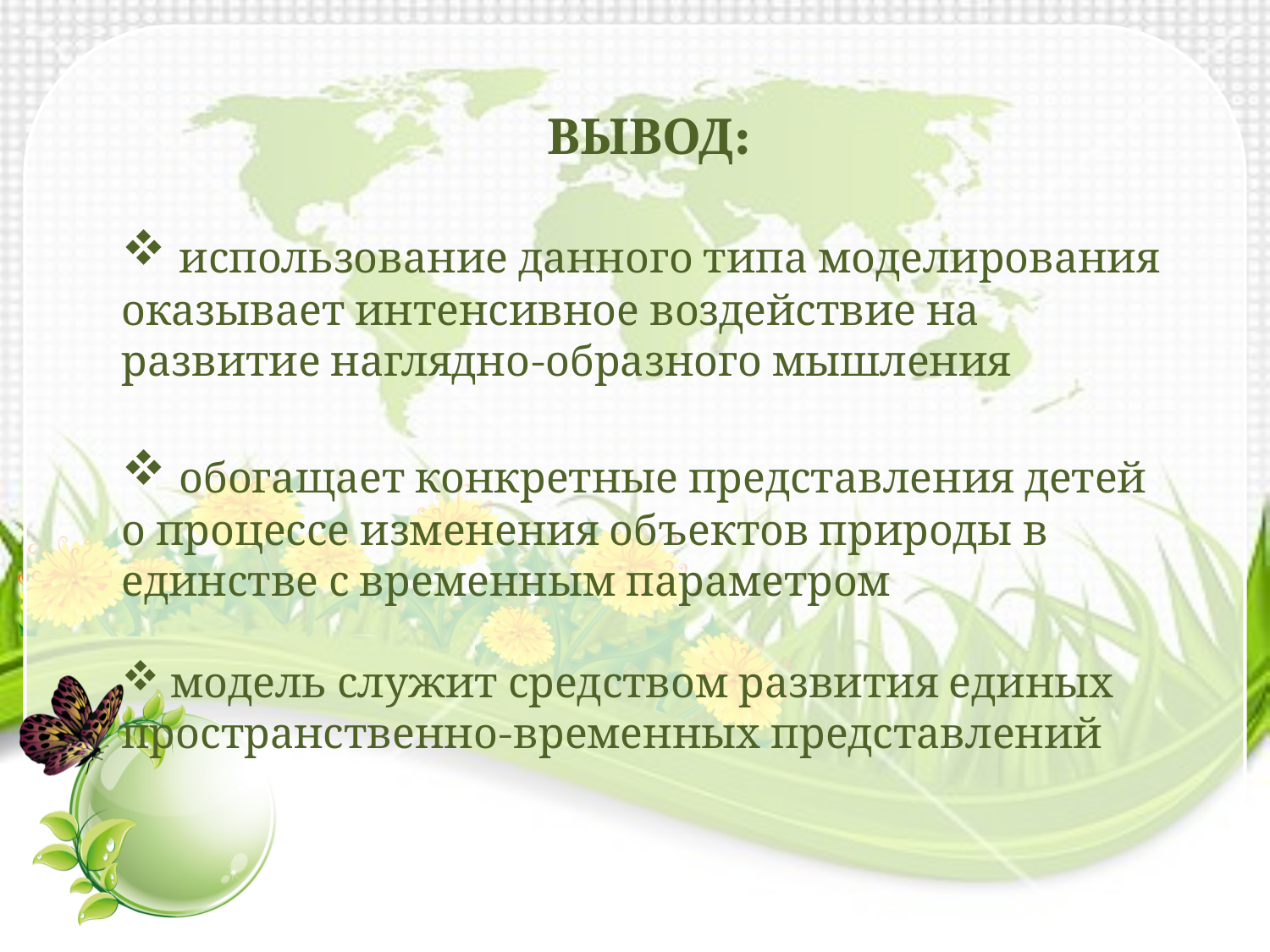

ВЫВОД:

 использование данного типа моделирования оказывает интенсивное воздействие на развитие наглядно-образного мышления

 обогащает конкретные представления детей о процессе изменения объектов природы в единстве с временным параметром

 модель служит средством развития единых пространственно-временных представлений